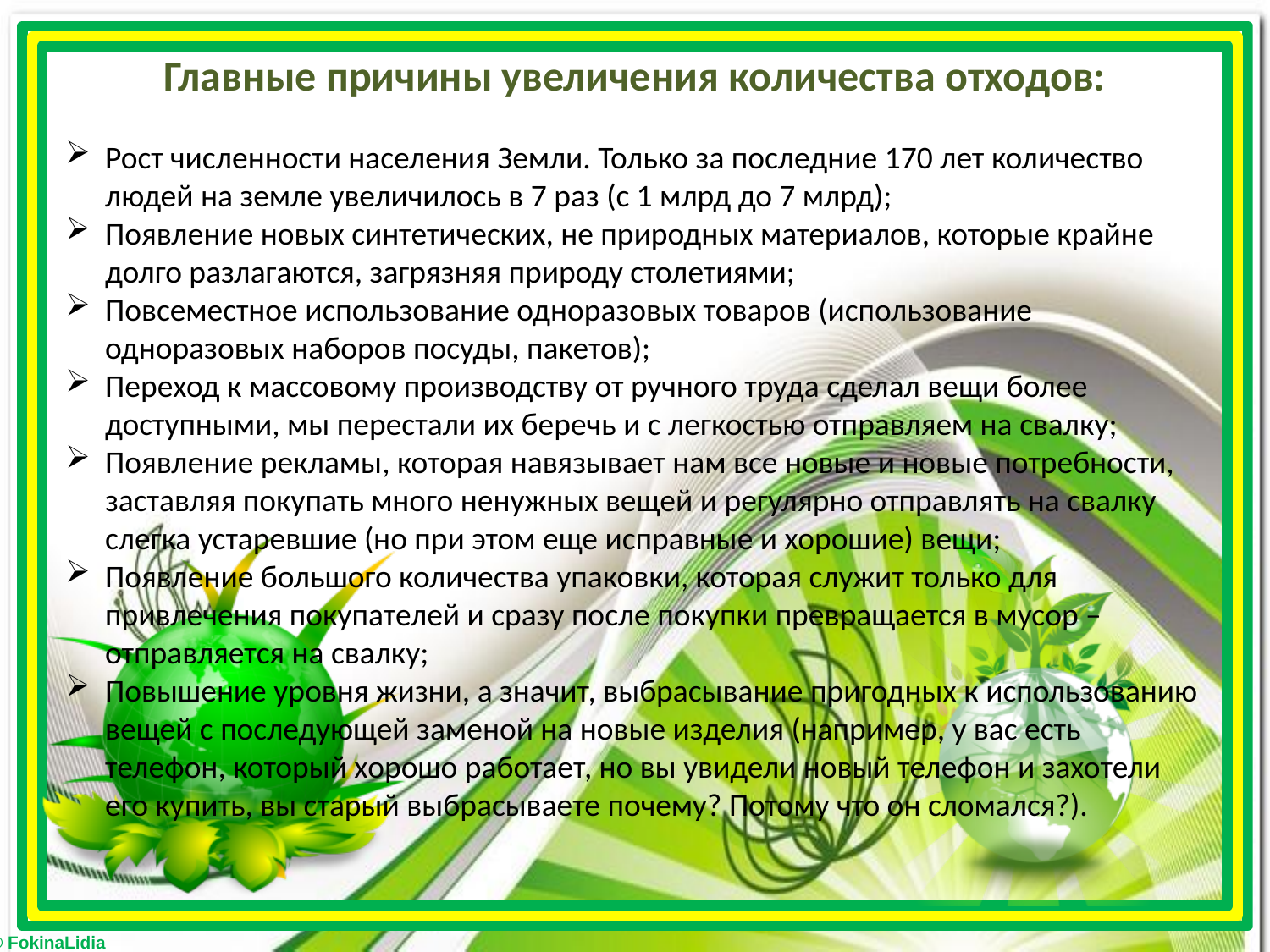

Главные причины увеличения количества отходов:

Рост численности населения Земли. Только за последние 170 лет количество людей на земле увеличилось в 7 раз (с 1 млрд до 7 млрд);
Появление новых синтетических, не природных материалов, которые крайне долго разлагаются, загрязняя природу столетиями;
Повсеместное использование одноразовых товаров (использование одноразовых наборов посуды, пакетов);
Переход к массовому производству от ручного труда сделал вещи более доступными, мы перестали их беречь и с легкостью отправляем на свалку;
Появление рекламы, которая навязывает нам все новые и новые потребности, заставляя покупать много ненужных вещей и регулярно отправлять на свалку слегка устаревшие (но при этом еще исправные и хорошие) вещи;
Появление большого количества упаковки, которая служит только для привлечения покупателей и сразу после покупки превращается в мусор – отправляется на свалку;
Повышение уровня жизни, а значит, выбрасывание пригодных к использованию вещей с последующей заменой на новые изделия (например, у вас есть телефон, который хорошо работает, но вы увидели новый телефон и захотели его купить, вы старый выбрасываете почему? Потому что он сломался?).